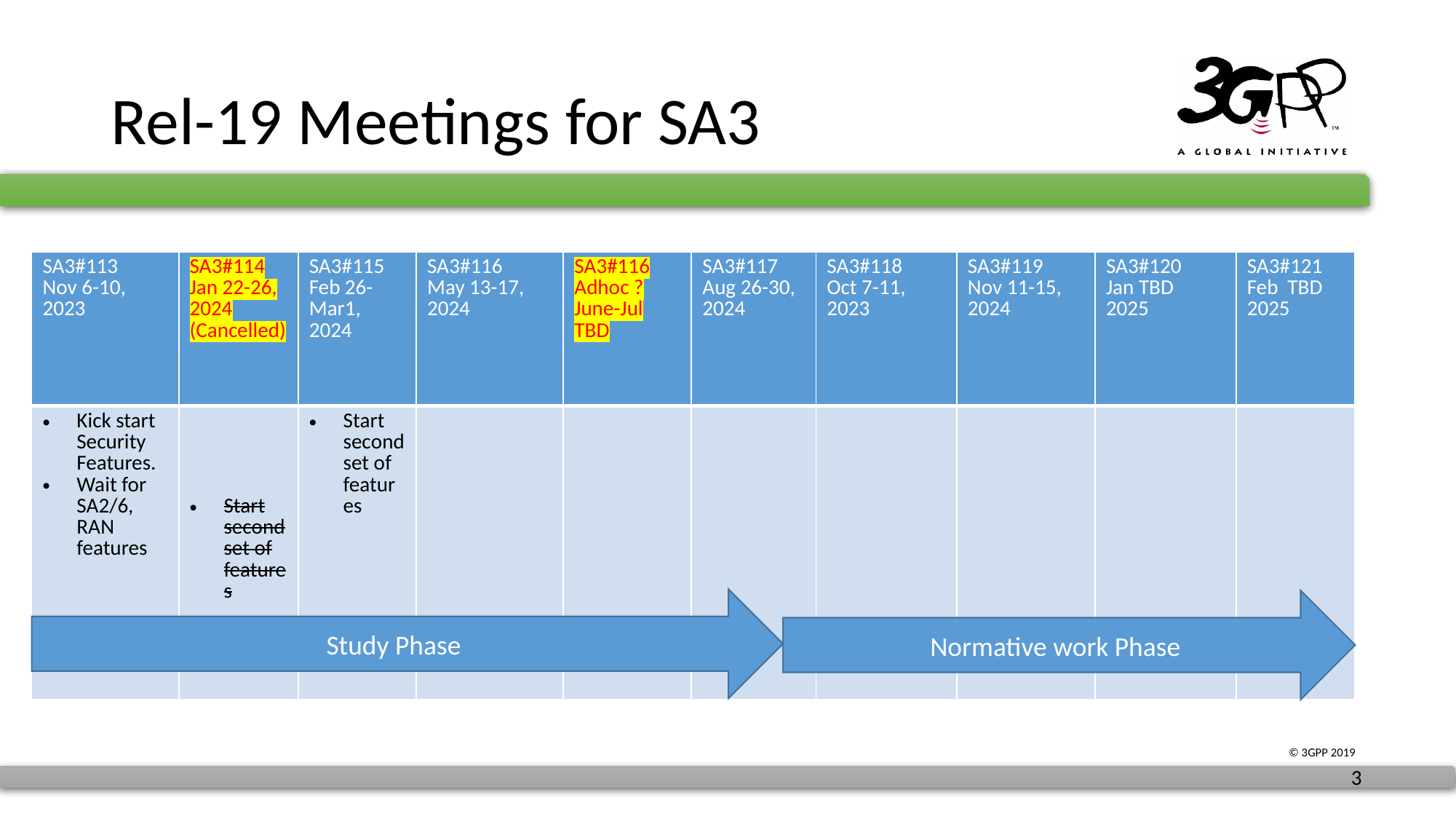

# Rel-19 Meetings for SA3
| SA3#113 Nov 6-10, 2023 | SA3#114 Jan 22-26, 2024 (Cancelled) | SA3#115 Feb 26- Mar1, 2024 | SA3#116 May 13-17, 2024 | SA3#116 Adhoc ? June-Jul TBD | SA3#117 Aug 26-30, 2024 | SA3#118 Oct 7-11, 2023 | SA3#119 Nov 11-15, 2024 | SA3#120 Jan TBD 2025 | SA3#121 Feb TBD 2025 |
| --- | --- | --- | --- | --- | --- | --- | --- | --- | --- |
| Kick start Security Features. Wait for SA2/6, RAN features | Start second set of features | Start second set of features |  |  |  |  |  |  |  |
Study Phase
Normative work Phase